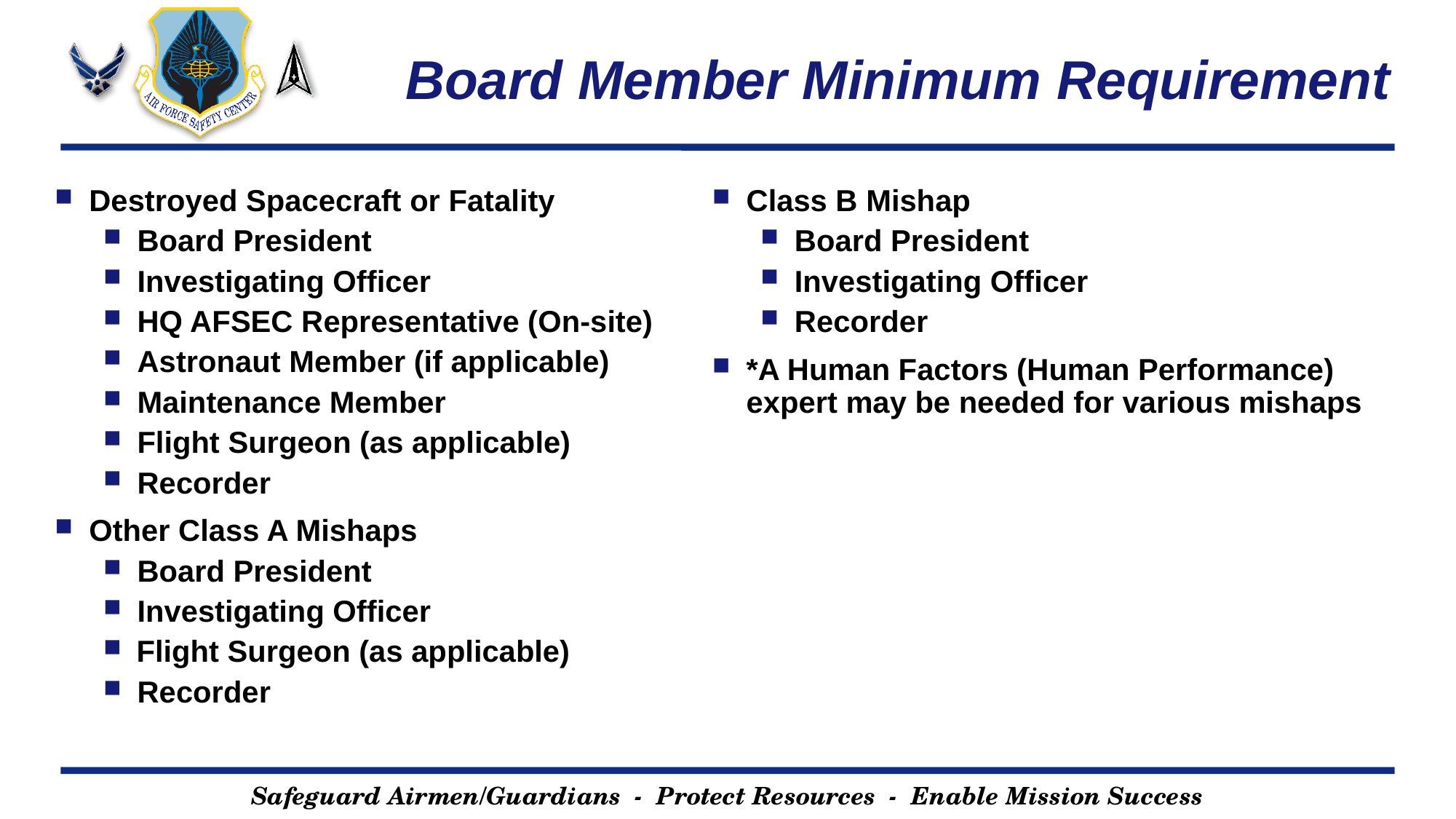

# Board Member Minimum Requirement
Destroyed Spacecraft or Fatality
Board President
Investigating Officer
HQ AFSEC Representative (On-site)
Astronaut Member (if applicable)
Maintenance Member
Flight Surgeon (as applicable)
Recorder
Other Class A Mishaps
Board President
Investigating Officer
Flight Surgeon (as applicable)
Recorder
Class B Mishap
Board President
Investigating Officer
Recorder
*A Human Factors (Human Performance) expert may be needed for various mishaps